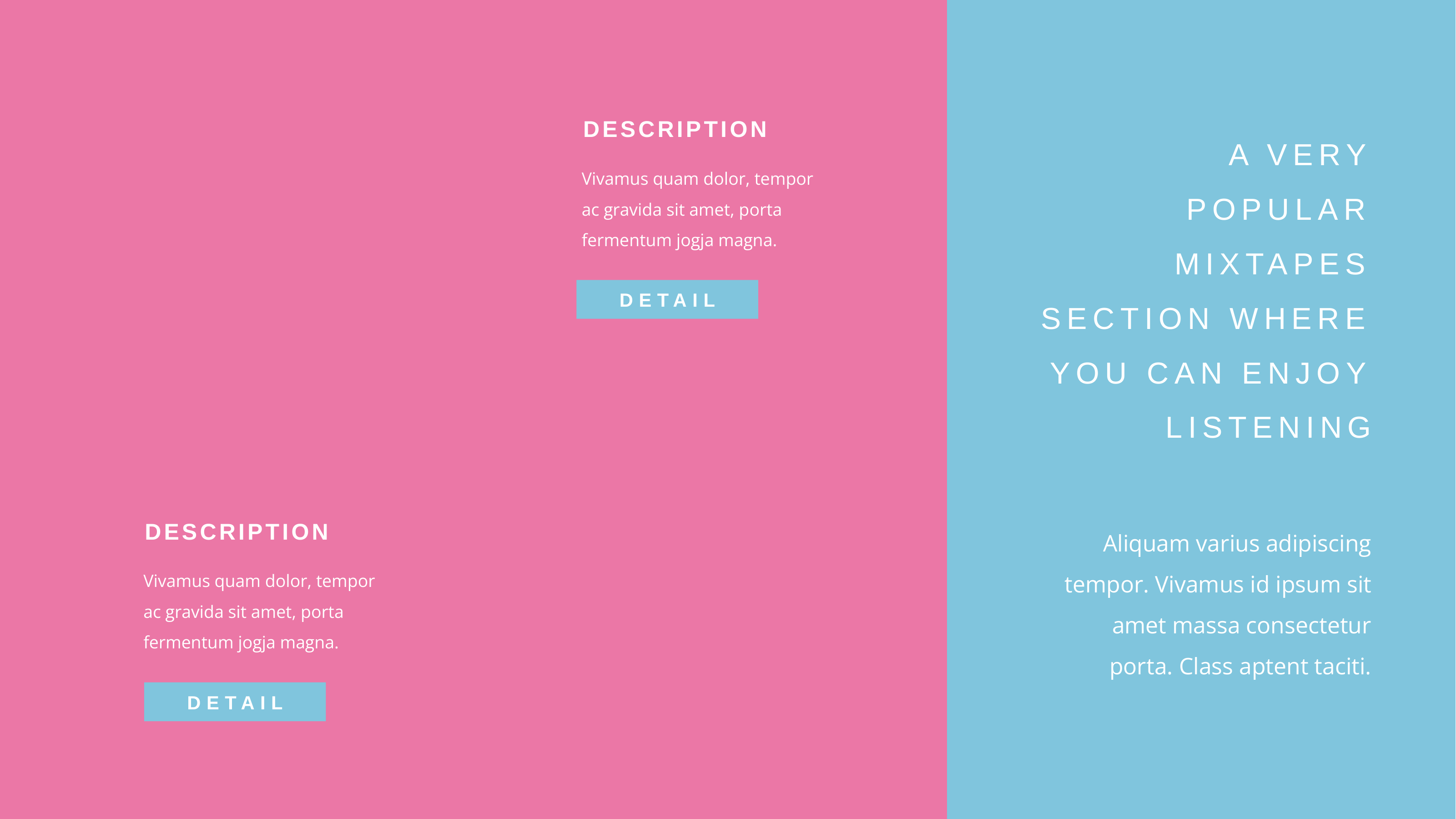

DESCRIPTION
A VERY POPULAR MIXTAPES SECTION WHERE YOU CAN ENJOY LISTENING
Vivamus quam dolor, tempor ac gravida sit amet, porta fermentum jogja magna.
DETAIL

Aliquam varius adipiscing tempor. Vivamus id ipsum sit amet massa consectetur porta. Class aptent taciti.
DESCRIPTION
Vivamus quam dolor, tempor ac gravida sit amet, porta fermentum jogja magna.
DETAIL